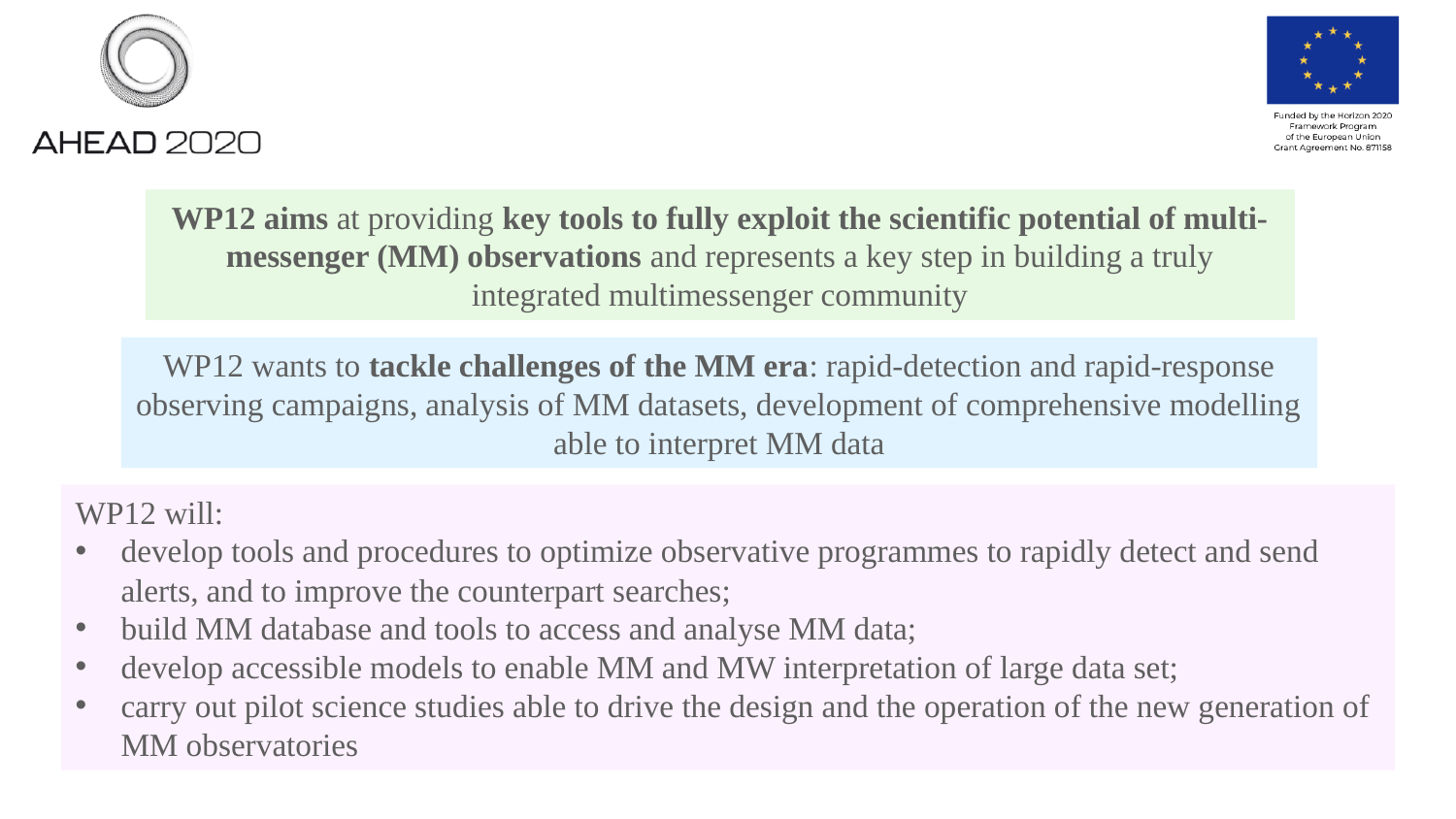

WP12 aims at providing key tools to fully exploit the scientific potential of multi-messenger (MM) observations and represents a key step in building a truly integrated multimessenger community
WP12 wants to tackle challenges of the MM era: rapid-detection and rapid-response observing campaigns, analysis of MM datasets, development of comprehensive modelling able to interpret MM data
WP12 will:
develop tools and procedures to optimize observative programmes to rapidly detect and send alerts, and to improve the counterpart searches;
build MM database and tools to access and analyse MM data;
develop accessible models to enable MM and MW interpretation of large data set;
carry out pilot science studies able to drive the design and the operation of the new generation of MM observatories